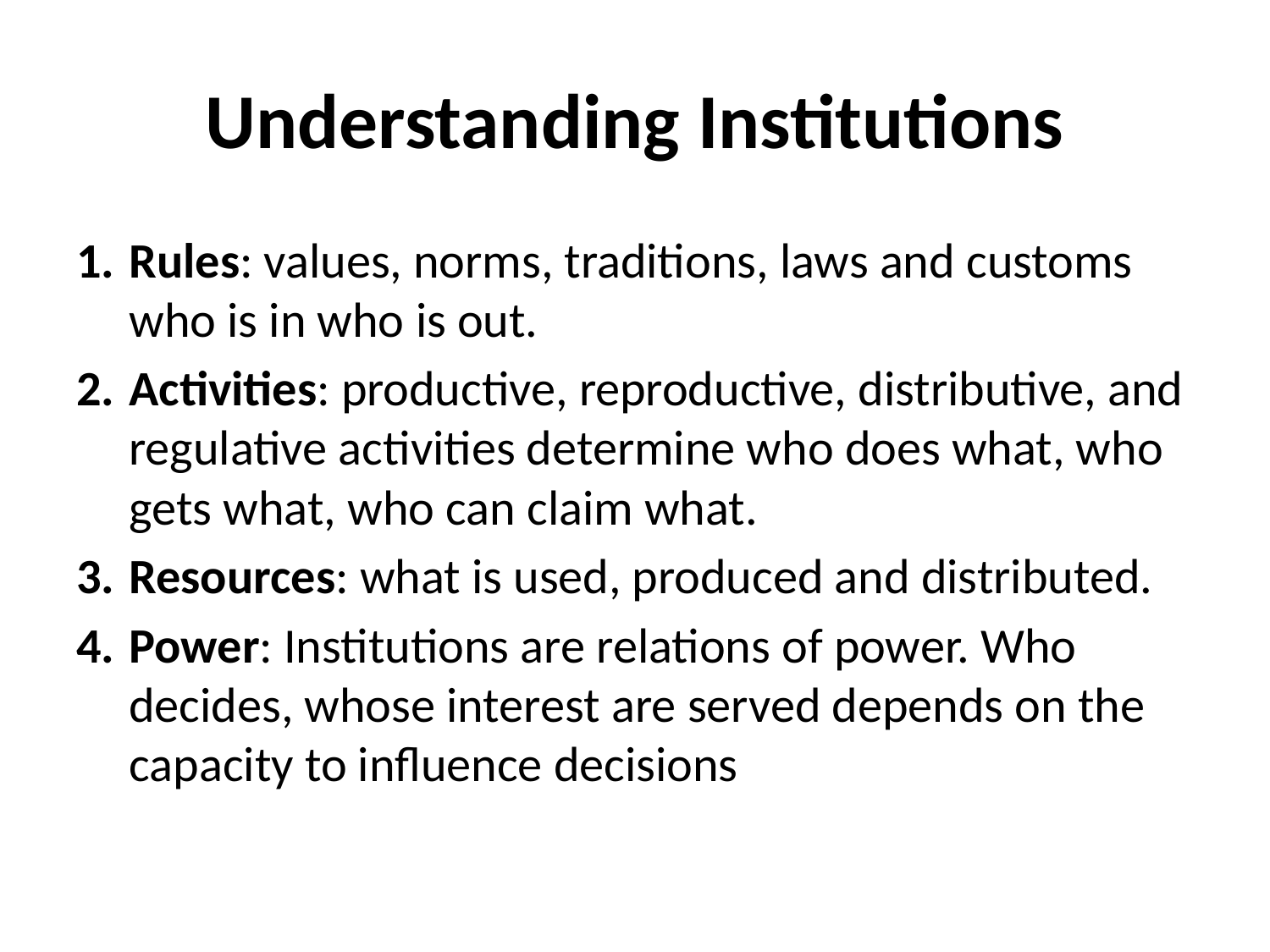

# Understanding Institutions
Rules: values, norms, traditions, laws and customs who is in who is out.
Activities: productive, reproductive, distributive, and regulative activities determine who does what, who gets what, who can claim what.
Resources: what is used, produced and distributed.
Power: Institutions are relations of power. Who decides, whose interest are served depends on the capacity to influence decisions